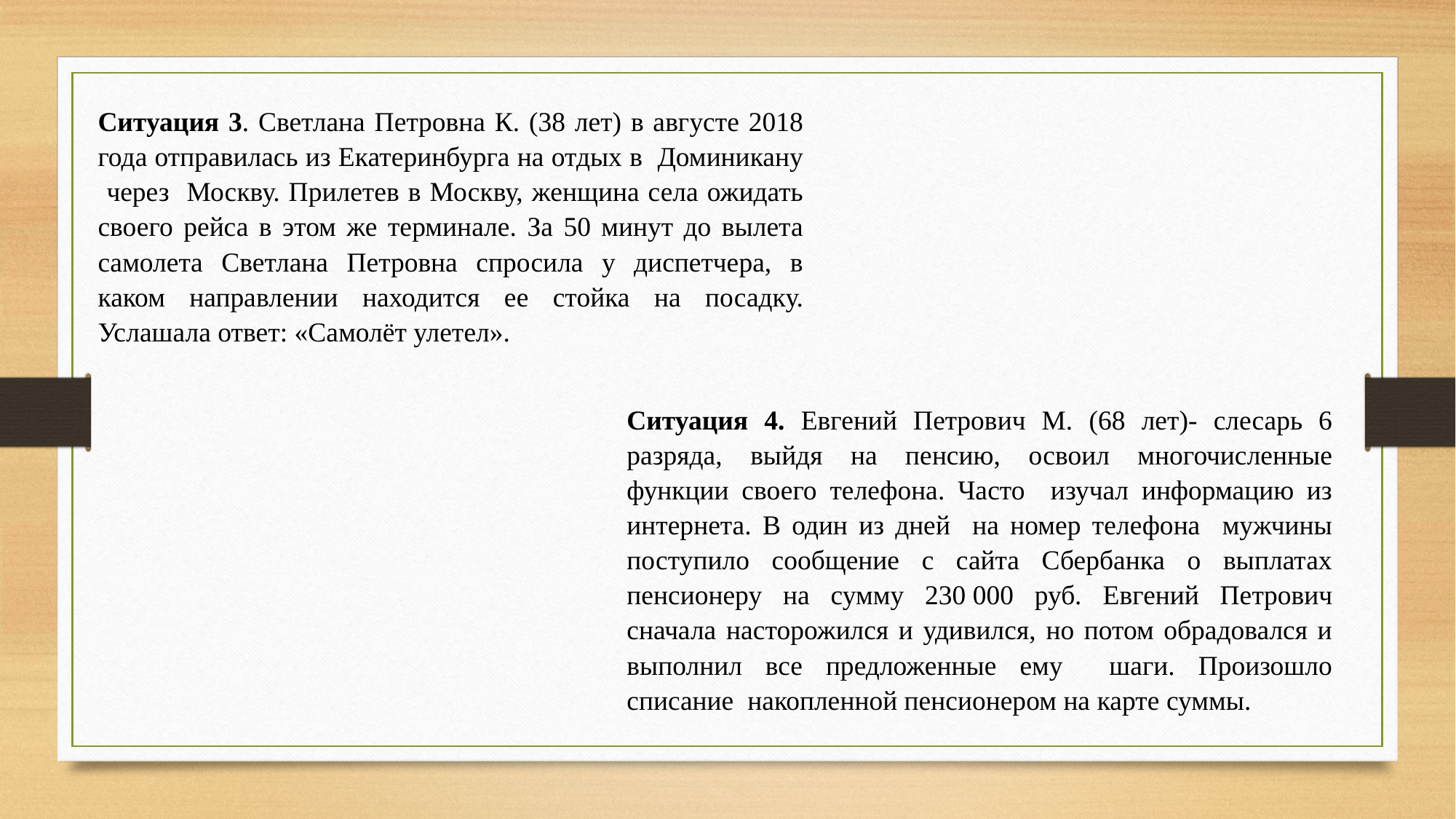

Ситуация 3. Светлана Петровна К. (38 лет) в августе 2018 года отправилась из Екатеринбурга на отдых в  Доминикану  через  Москву. Прилетев в Москву, женщина села ожидать своего рейса в этом же терминале. За 50 минут до вылета самолета Светлана Петровна спросила у диспетчера, в каком направлении находится ее стойка на посадку. Услашала ответ: «Самолёт улетел».
Ситуация 4. Евгений Петрович М. (68 лет)- слесарь 6 разряда, выйдя на пенсию, освоил многочисленные функции своего телефона. Часто  изучал информацию из интернета. В один из дней  на номер телефона  мужчины поступило сообщение с сайта Сбербанка о выплатах пенсионеру на сумму 230 000 руб. Евгений Петрович сначала насторожился и удивился, но потом обрадовался и выполнил все предложенные ему  шаги. Произошло списание  накопленной пенсионером на карте суммы.